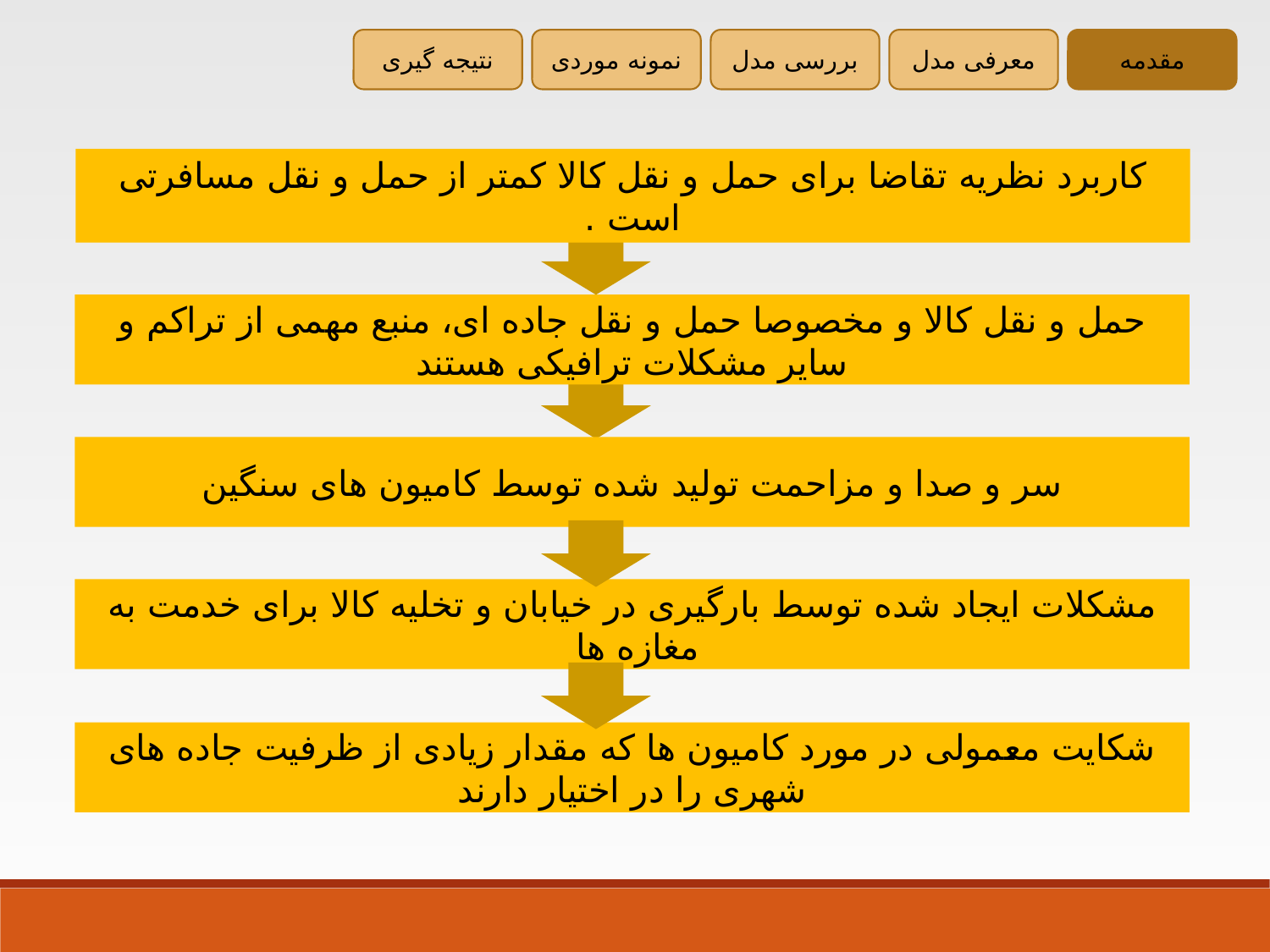

نتیجه گیری
نمونه موردی
بررسی مدل
معرفی مدل
مقدمه
کاربرد نظریه تقاضا برای حمل و نقل کالا کمتر از حمل و نقل مسافرتی است .

حمل و نقل کالا و مخصوصا حمل و نقل جاده ای، منبع مهمی از تراکم و سایر مشکلات ترافیکی هستند

سر و صدا و مزاحمت تولید شده توسط کامیون های سنگین

مشکلات ایجاد شده توسط بارگیری در خیابان و تخلیه کالا برای خدمت به مغازه ها

شکایت معمولی در مورد کامیون ها که مقدار زیادی از ظرفیت جاده های شهری را در اختیار دارند